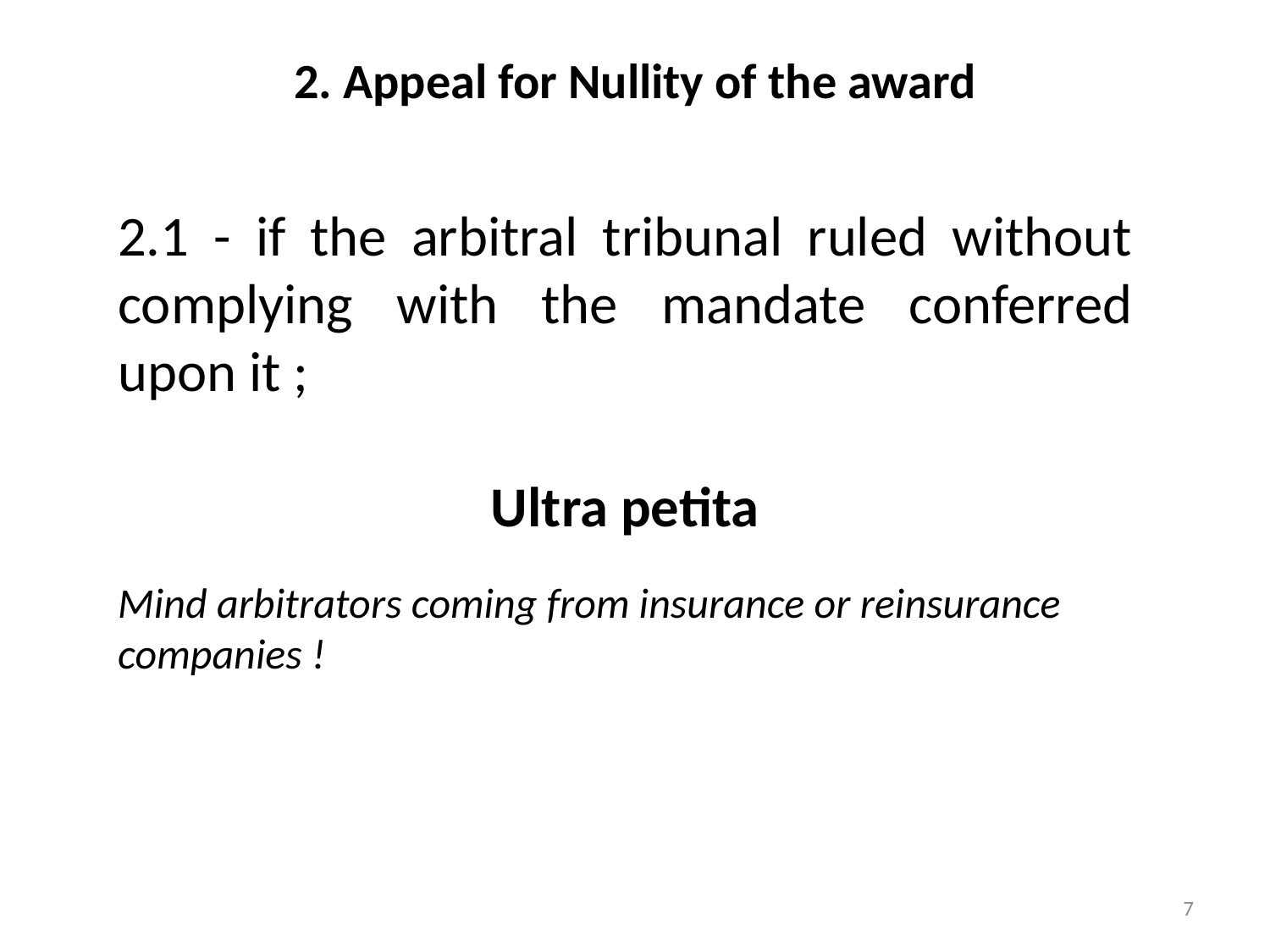

# 2. Appeal for Nullity of the award
2.1 - if the arbitral tribunal ruled without complying with the mandate conferred upon it ;

Ultra petita

Mind arbitrators coming from insurance or reinsurance companies !
7